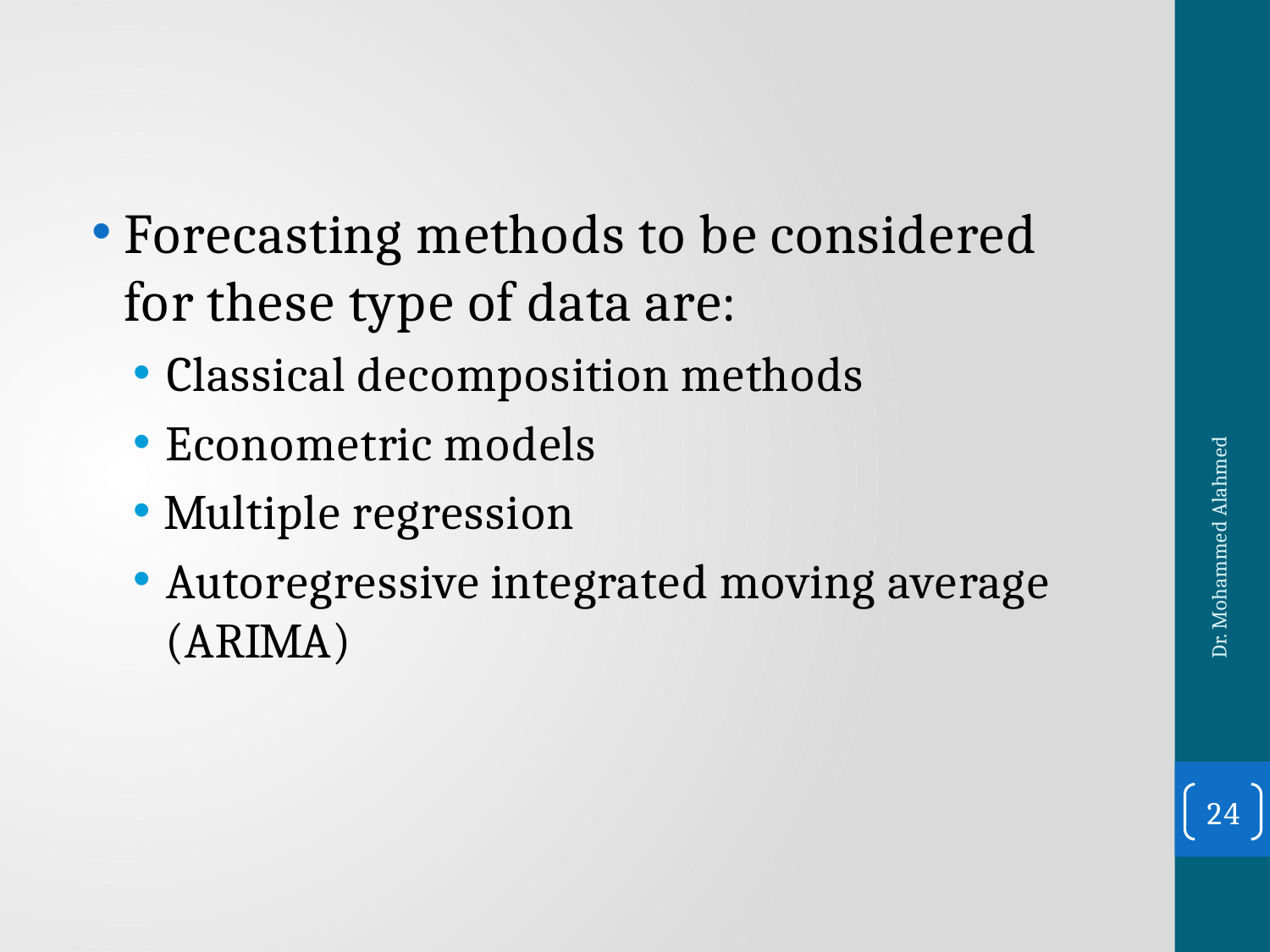

Forecasting methods to be considered for these type of data are:
Classical decomposition methods
Econometric models
Multiple regression
Autoregressive integrated moving average (ARIMA)
Dr. Mohammed Alahmed
24